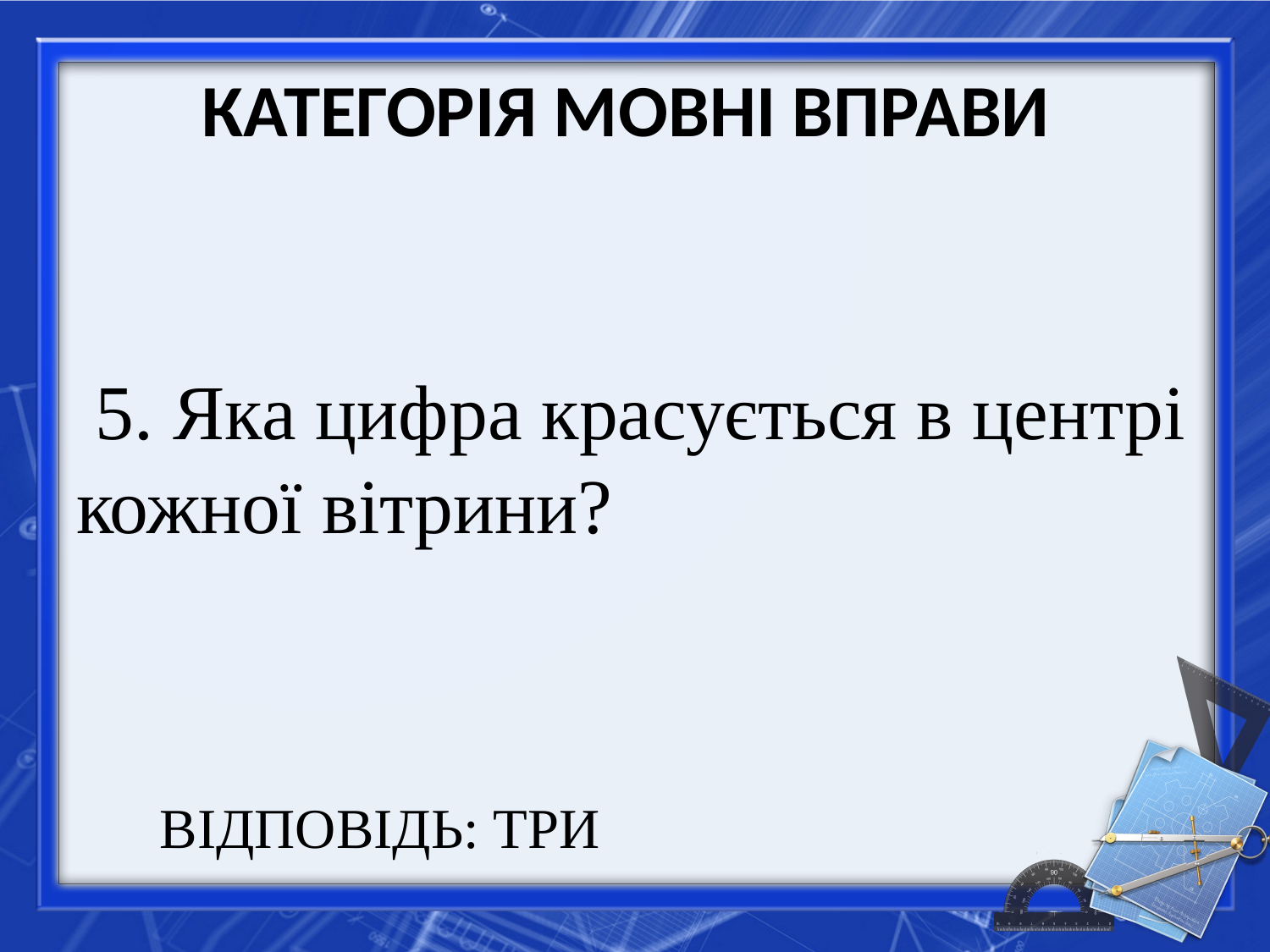

# КАТЕГОРІЯ МОВНІ ВПРАВИ
 5. Яка цифра красується в центрі кожної вітрини?
ВІДПОВІДЬ: ТРИ